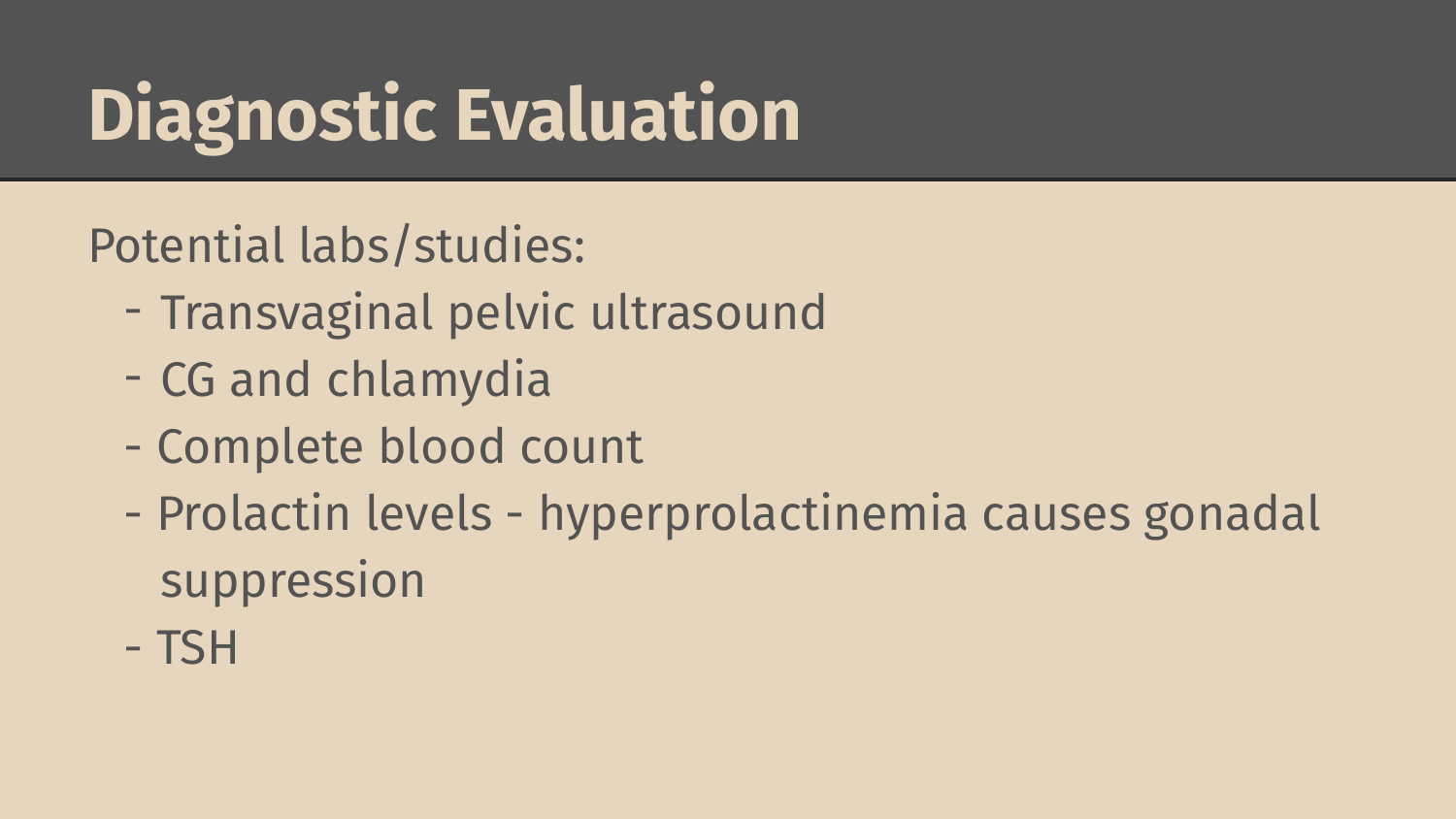

# Diagnostic Evaluation
Potential labs/studies:
Transvaginal pelvic ultrasound
CG and chlamydia
- Complete blood count
- Prolactin levels - hyperprolactinemia causes gonadal suppression
- TSH